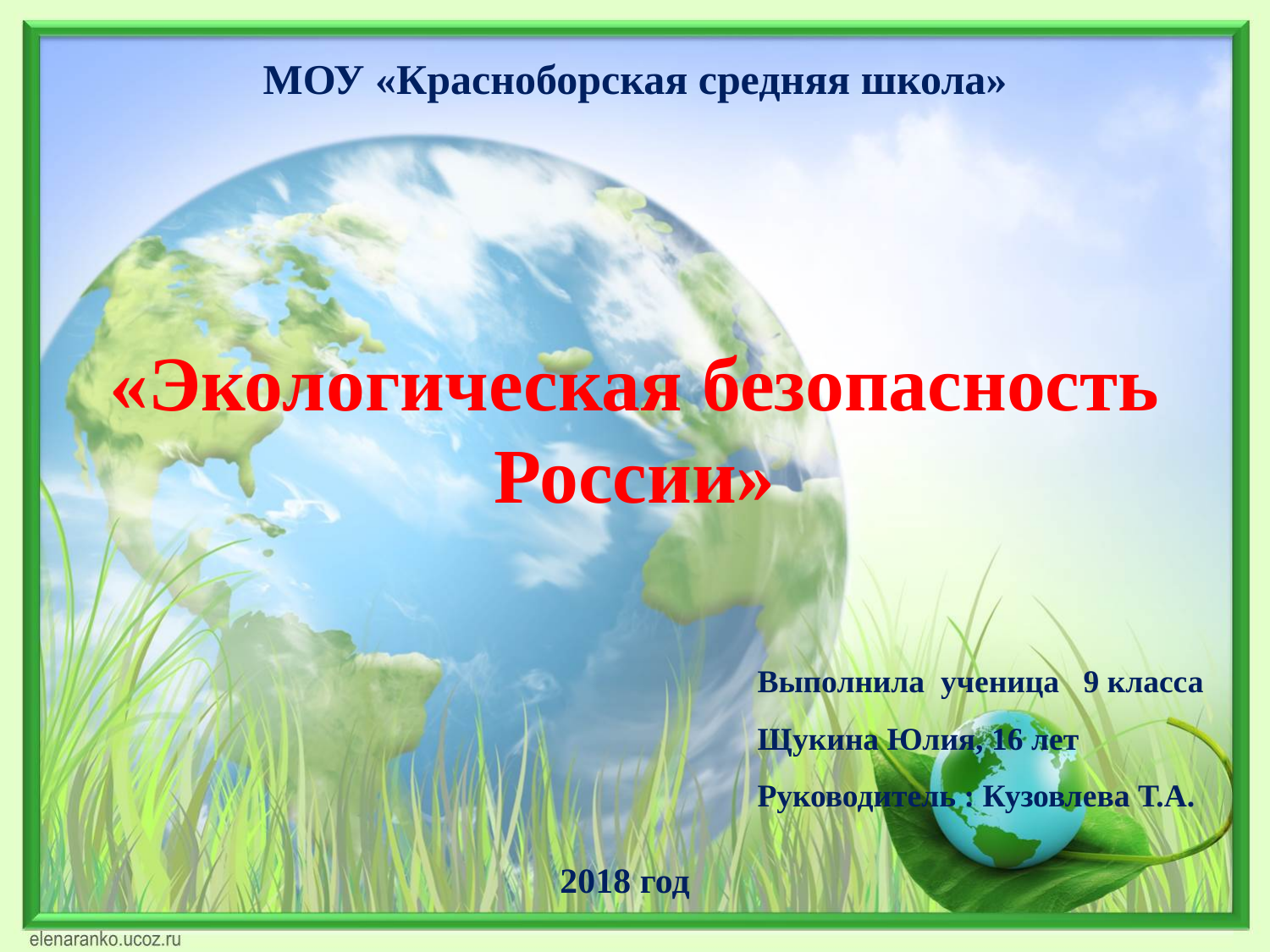

МОУ «Красноборская средняя школа»

# «Экологическая безопасность России»
Выполнила  ученица   9 класса
Щукина Юлия, 16 лет
Руководитель : Кузовлева Т.А.
2018 год